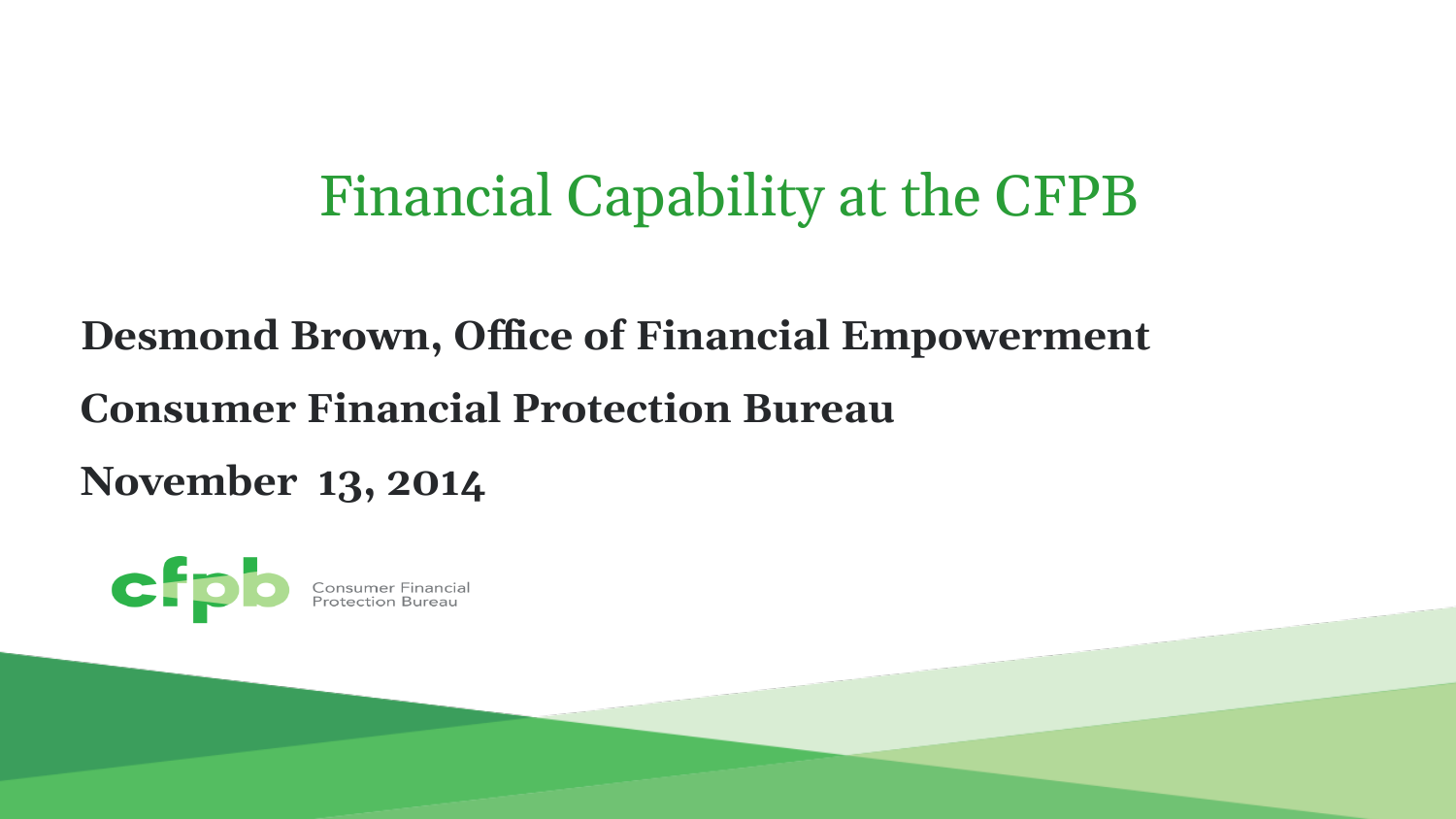

# Financial Capability at the CFPB
Desmond Brown, Office of Financial Empowerment
Consumer Financial Protection Bureau
November  13, 2014